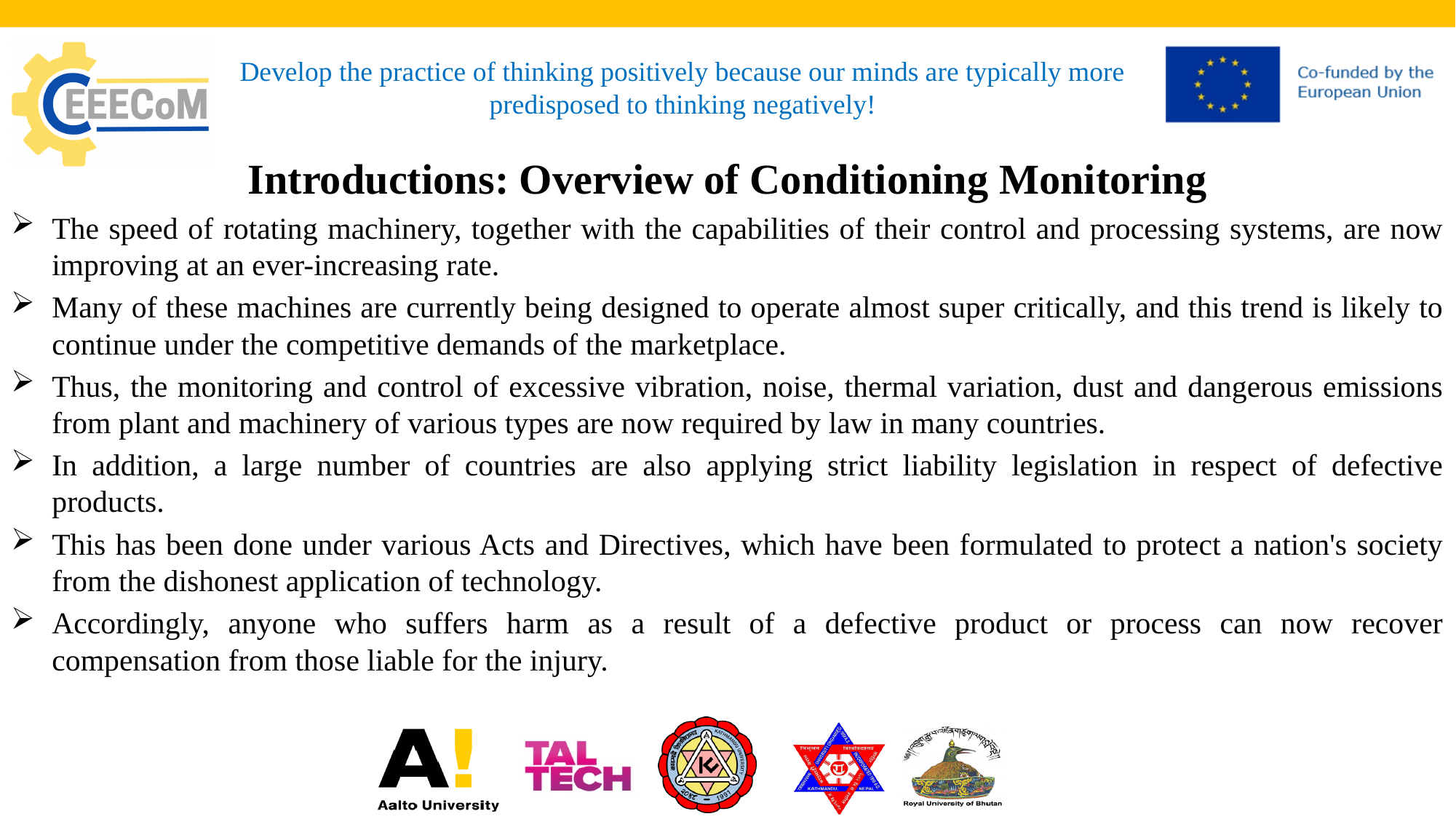

# Develop the practice of thinking positively because our minds are typically more predisposed to thinking negatively!
Introductions: Overview of Conditioning Monitoring
The speed of rotating machinery, together with the capabilities of their control and processing systems, are now improving at an ever-increasing rate.
Many of these machines are currently being designed to operate almost super critically, and this trend is likely to continue under the competitive demands of the marketplace.
Thus, the monitoring and control of excessive vibration, noise, thermal variation, dust and dangerous emissions from plant and machinery of various types are now required by law in many countries.
In addition, a large number of countries are also applying strict liability legislation in respect of defective products.
This has been done under various Acts and Directives, which have been formulated to protect a nation's society from the dishonest application of technology.
Accordingly, anyone who suffers harm as a result of a defective product or process can now recover compensation from those liable for the injury.